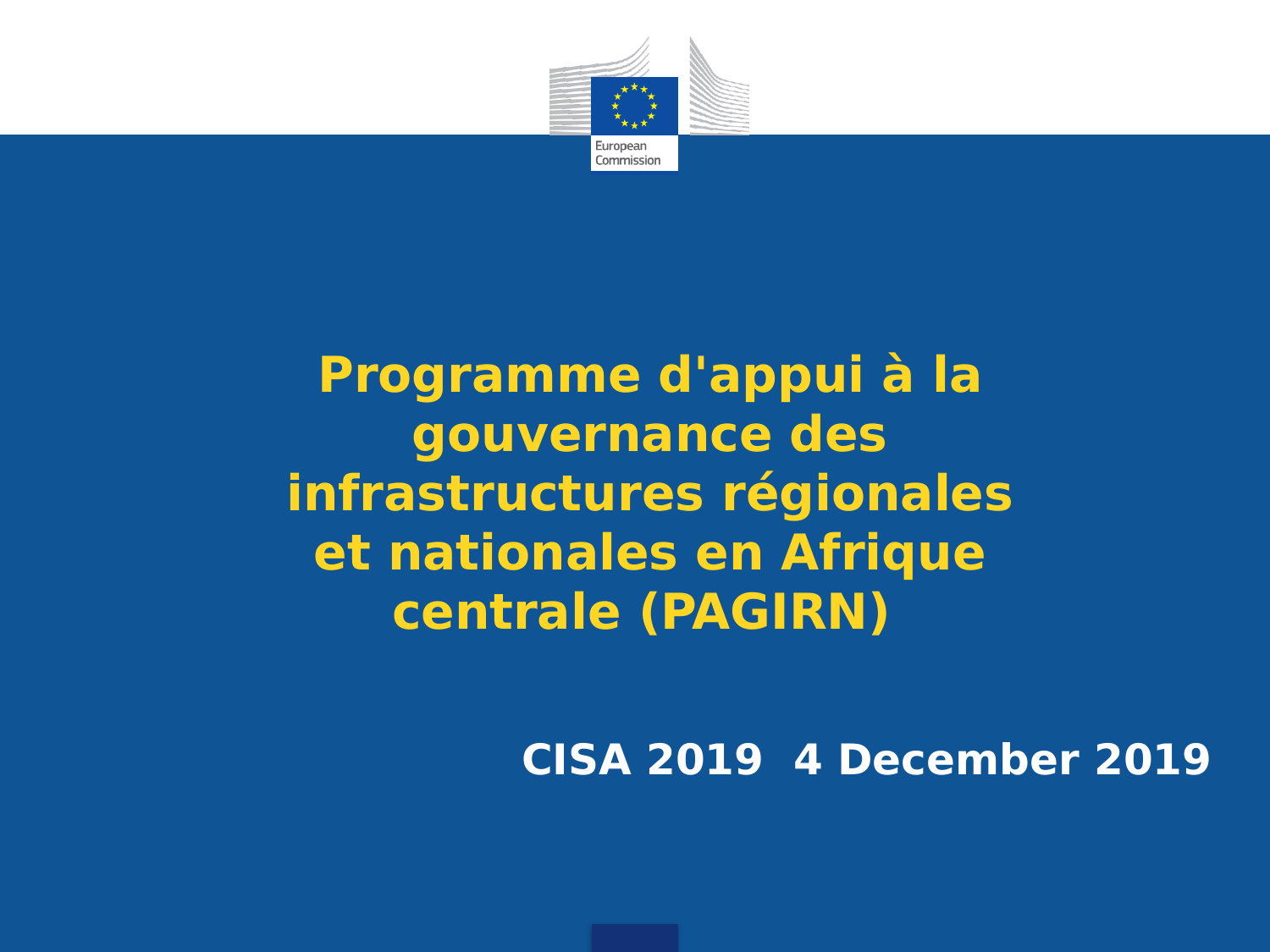

# Programme d'appui à la gouvernance des infrastructures régionales et nationales en Afrique centrale (PAGIRN)
CISA 2019  4 December 2019